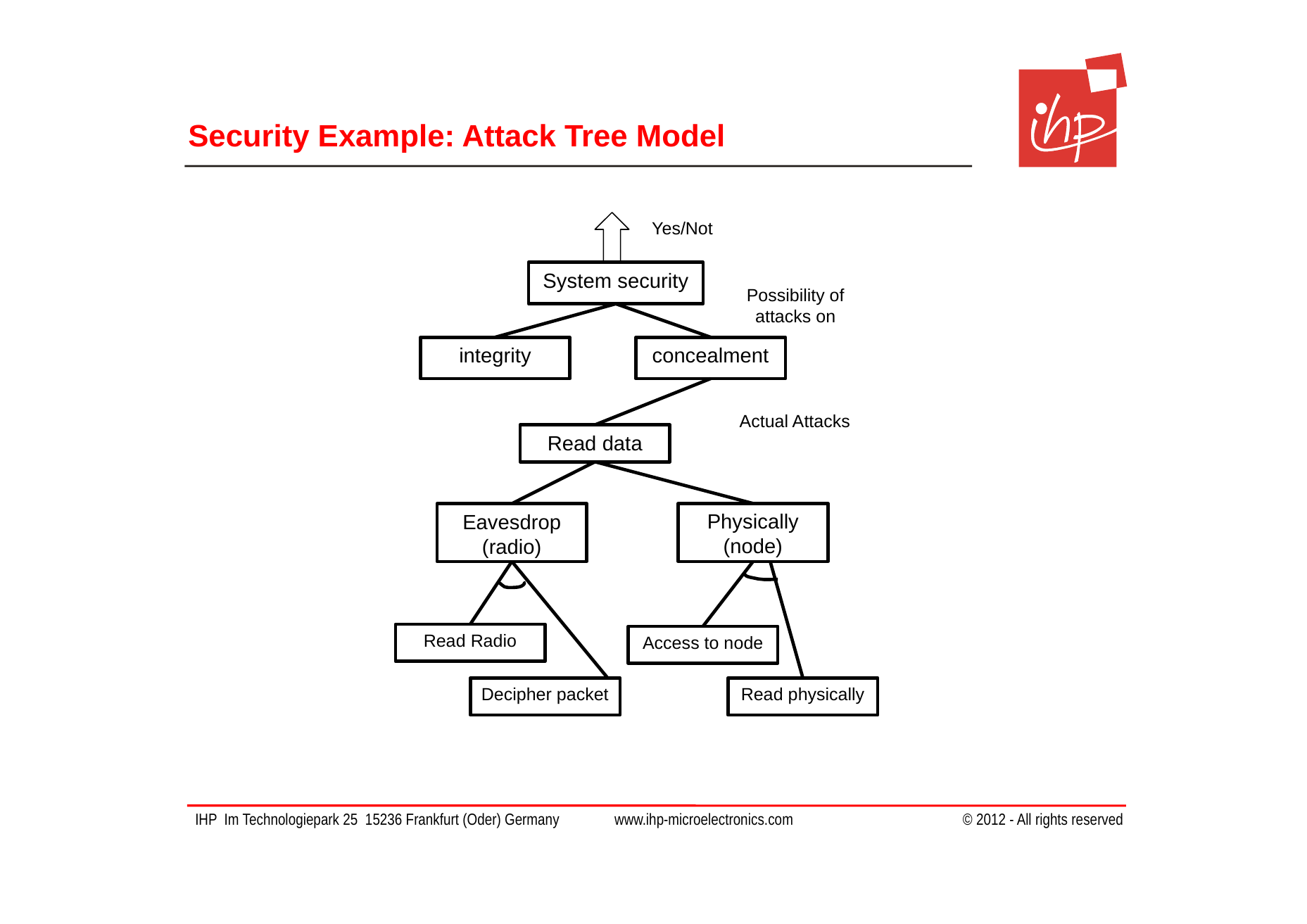

# Security Example: Attack Tree Model
Yes/Not

System security
Possibility of attacks on
integrity
concealment
Actual Attacks
Read data
Physically (node)
Eavesdrop (radio)

Read Radio
Access to node
Decipher packet
Read physically